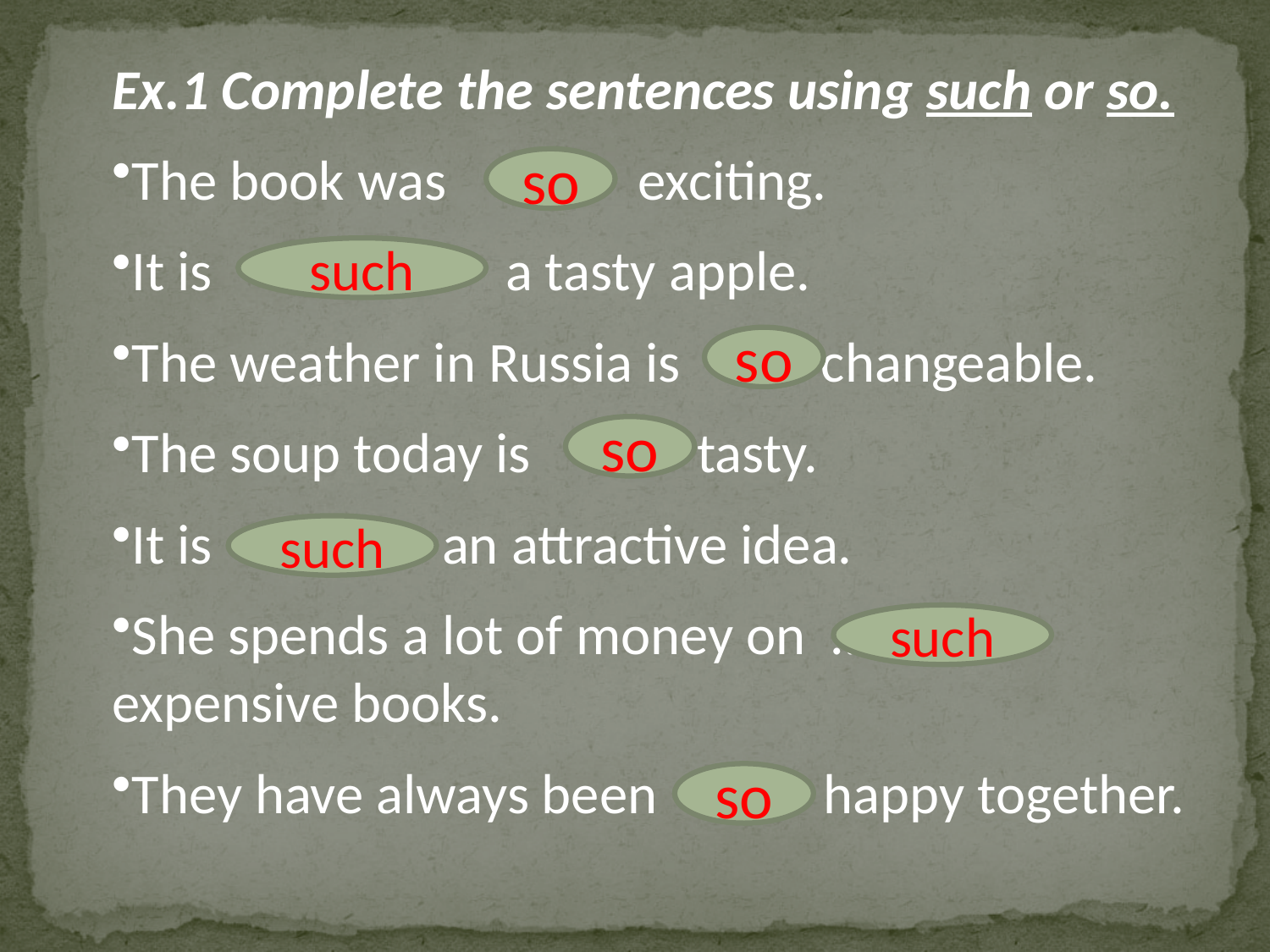

Ex.1 Complete the sentences using such or so.

The book was      …      exciting.

It is       …             a tasty apple.

The weather in Russia is    …    changeable.

The soup today is     …     tasty.

It is     …          an attractive idea.

She spends a lot of money on  …        expensive books.

They have always been     …     happy together.
so
such
so
so
such
such
so